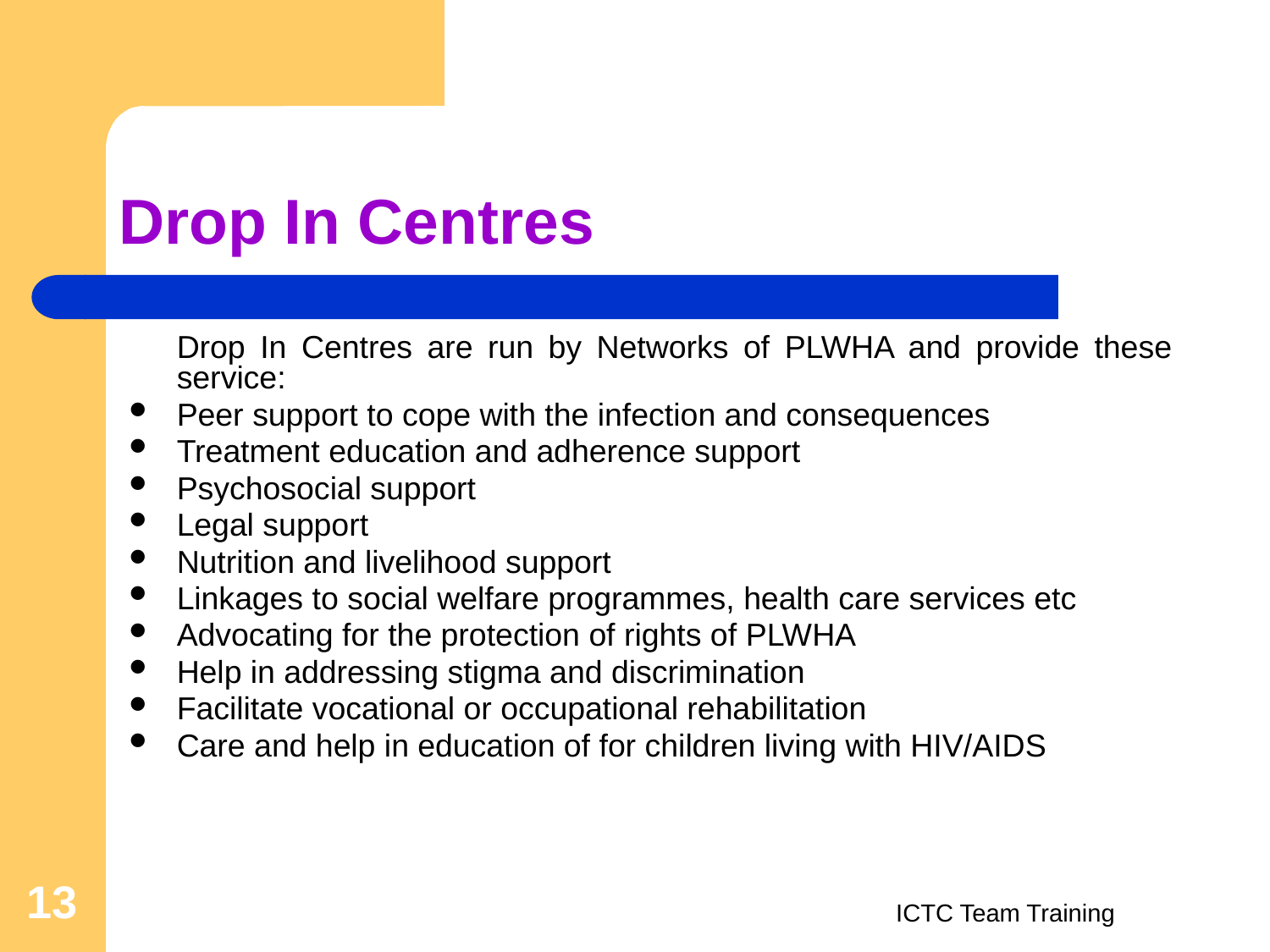

# Drop In Centres
	Drop In Centres are run by Networks of PLWHA and provide these service:
Peer support to cope with the infection and consequences
Treatment education and adherence support
Psychosocial support
Legal support
Nutrition and livelihood support
Linkages to social welfare programmes, health care services etc
Advocating for the protection of rights of PLWHA
Help in addressing stigma and discrimination
Facilitate vocational or occupational rehabilitation
Care and help in education of for children living with HIV/AIDS
13
ICTC Team Training